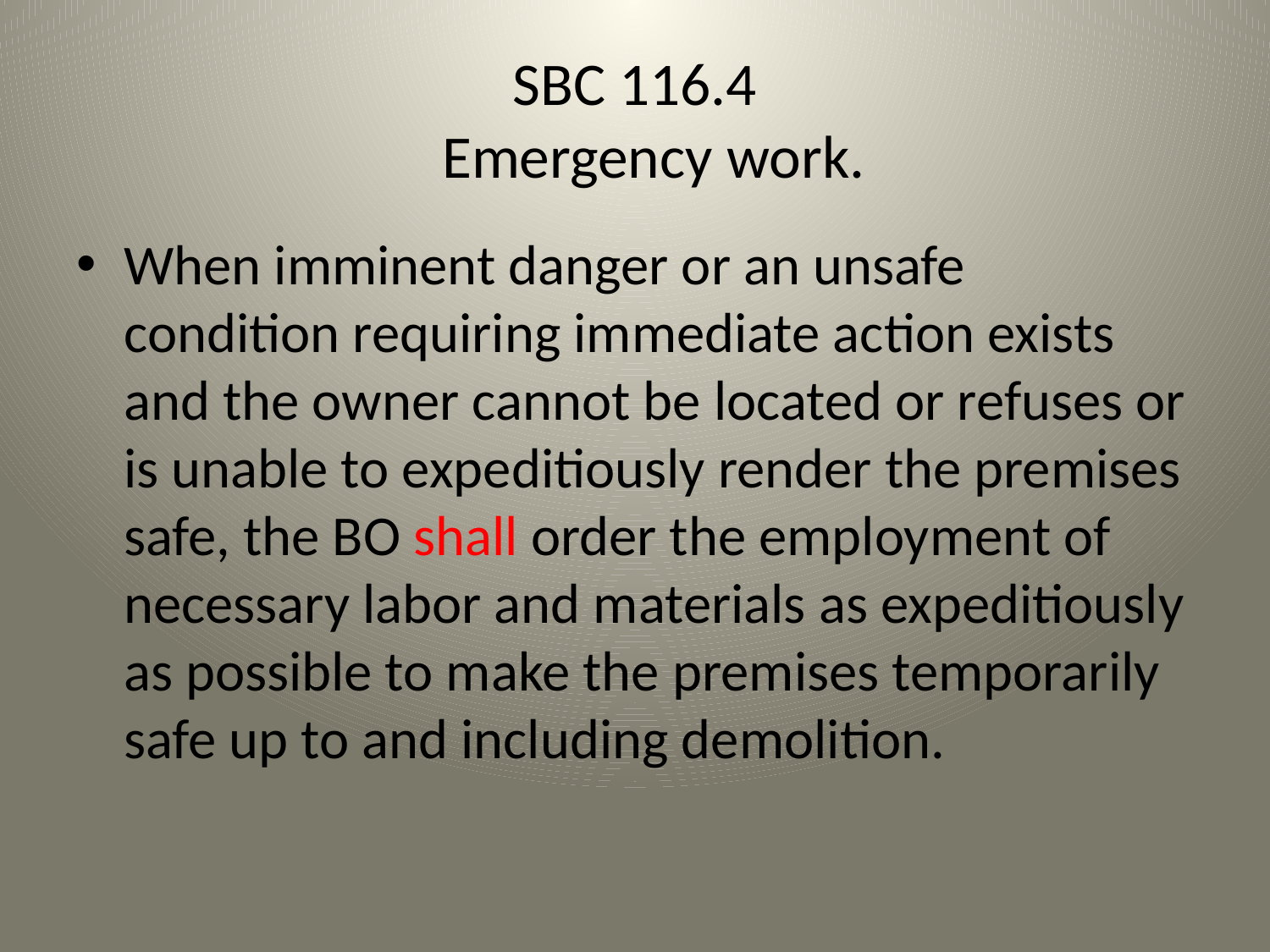

# SBC 116.4 Emergency work.
When imminent danger or an unsafe condition requiring immediate action exists and the owner cannot be located or refuses or is unable to expeditiously render the premises safe, the BO shall order the employment of necessary labor and materials as expeditiously as possible to make the premises temporarily safe up to and including demolition.